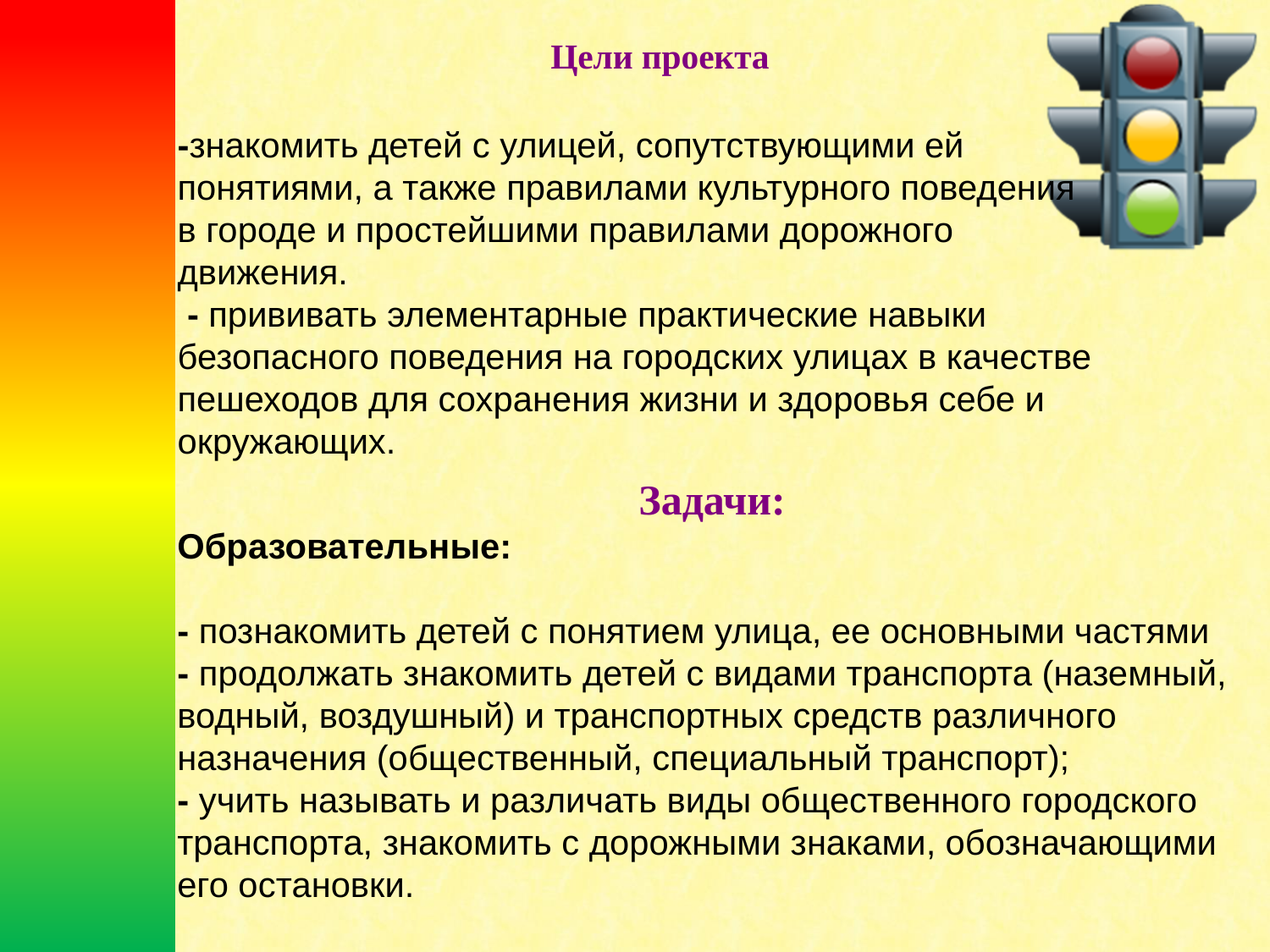

Цели проекта
-знакомить детей с улицей, сопутствующими ей понятиями, а также правилами культурного поведения в городе и простейшими правилами дорожного движения.
 - прививать элементарные практические навыки безопасного поведения на городских улицах в качестве пешеходов для сохранения жизни и здоровья себе и окружающих.
Задачи:
Образовательные:

- познакомить детей с понятием улица, ее основными частями
- продолжать знакомить детей с видами транспорта (наземный, водный, воздушный) и транспортных средств различного назначения (общественный, специальный транспорт);
- учить называть и различать виды общественного городского транспорта, знакомить с дорожными знаками, обозначающими его остановки.